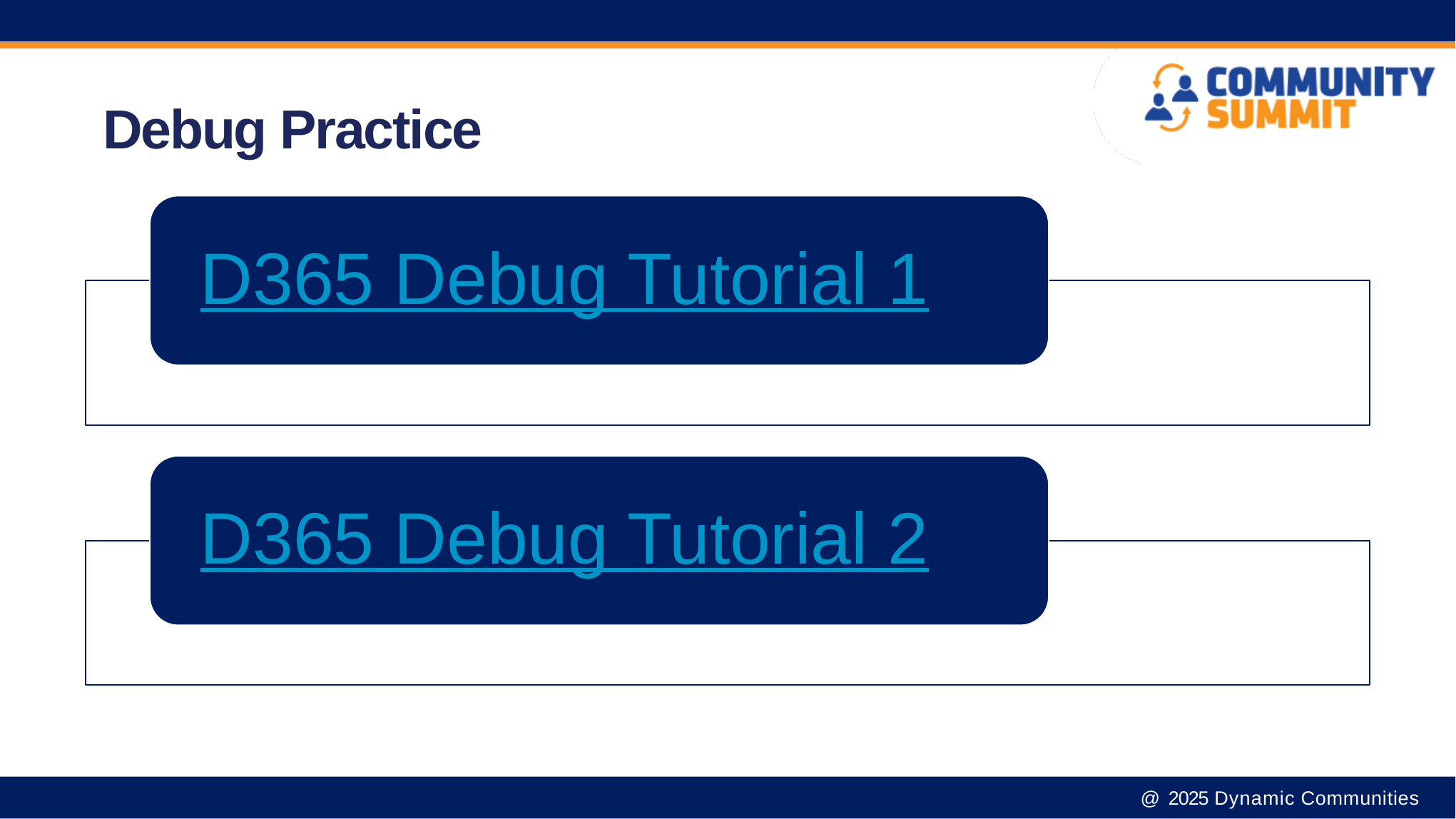

# Debug Practice
D365 Debug Tutorial 1
D365 Debug Tutorial 2